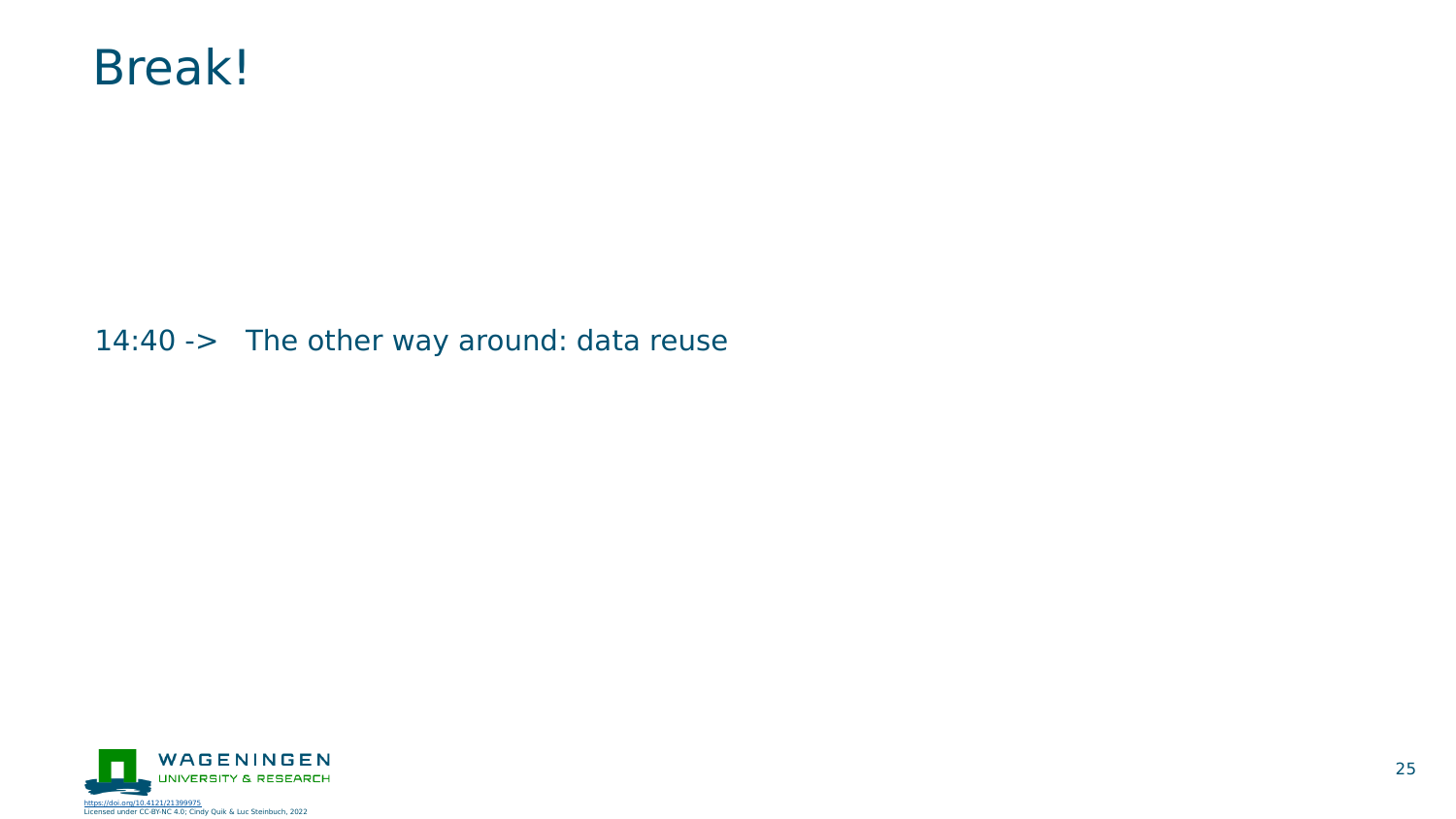

# Break!
14:40 ->   The other way around: data reuse
25